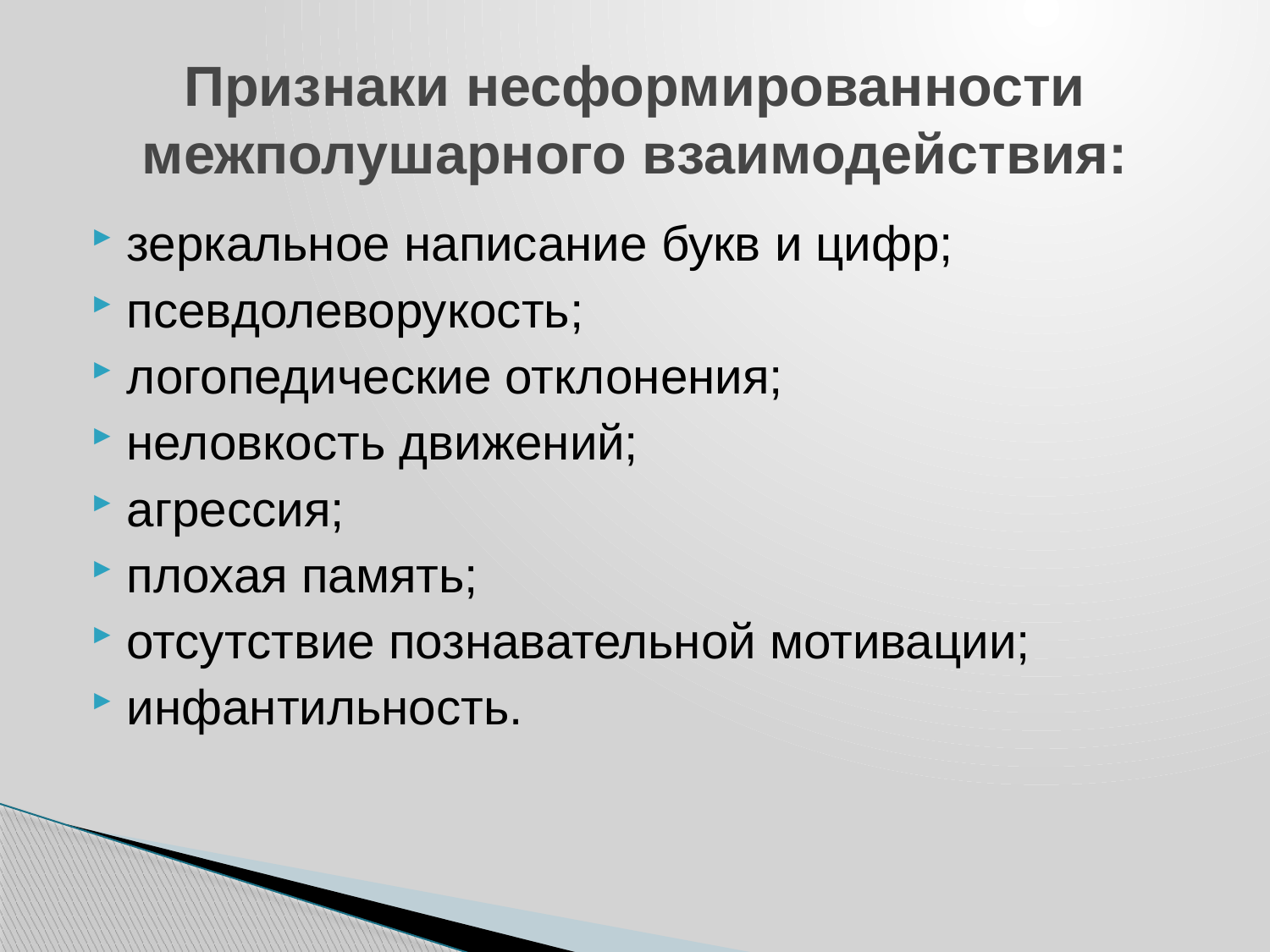

# Признаки несформированности межполушарного взаимодействия:
зеркальное написание букв и цифр;
псевдолеворукость;
логопедические отклонения;
неловкость движений;
агрессия;
плохая память;
отсутствие познавательной мотивации;
инфантильность.